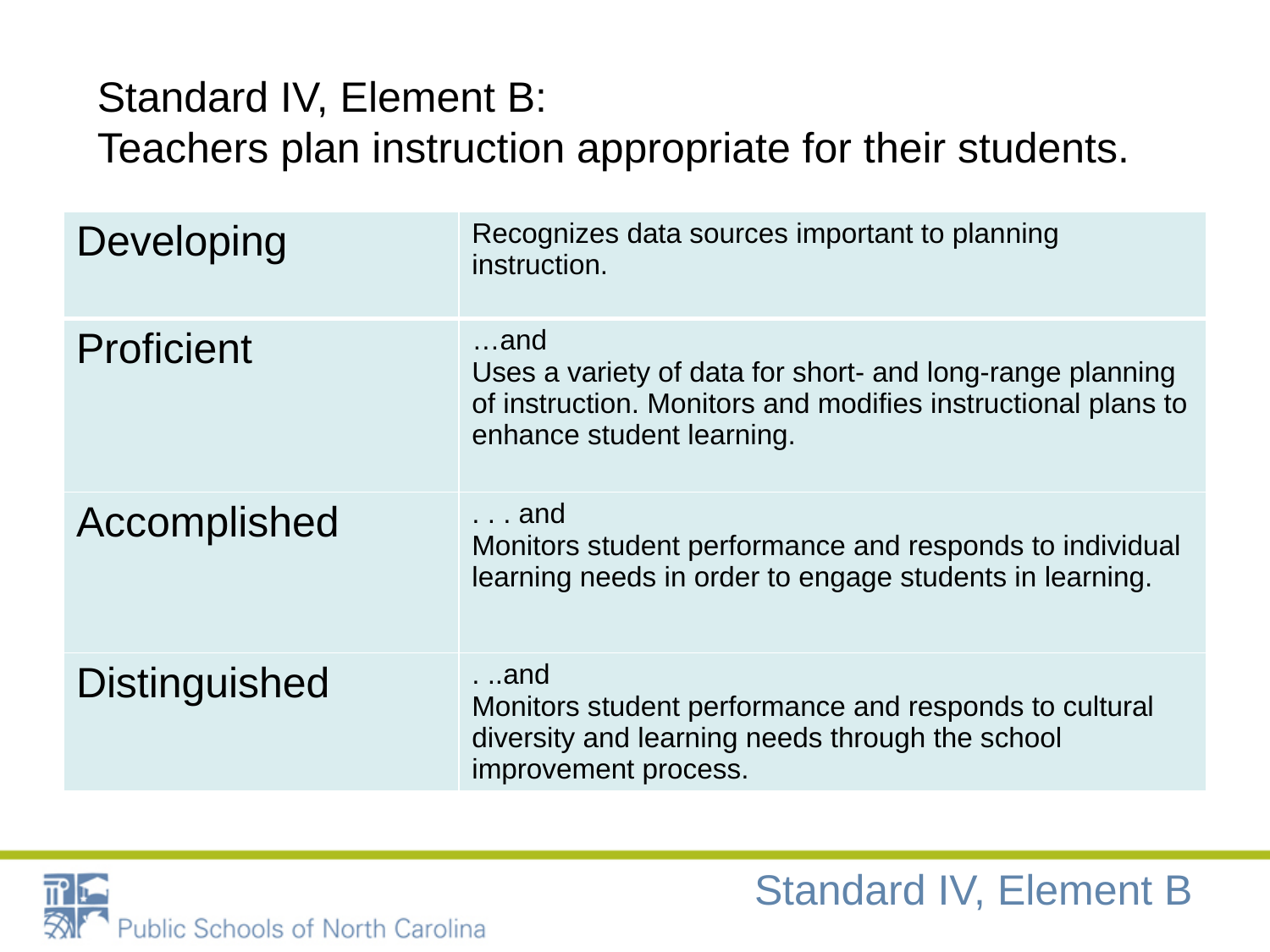

Standard IV, Element B:
Teachers plan instruction appropriate for their students.
| Developing | Recognizes data sources important to planning instruction. |
| --- | --- |
| Proficient | …and Uses a variety of data for short- and long-range planning of instruction. Monitors and modifies instructional plans to enhance student learning. |
| Accomplished | . . . and Monitors student performance and responds to individual learning needs in order to engage students in learning. |
| Distinguished | . ..and Monitors student performance and responds to cultural diversity and learning needs through the school improvement process. |
Standard IV, Element B